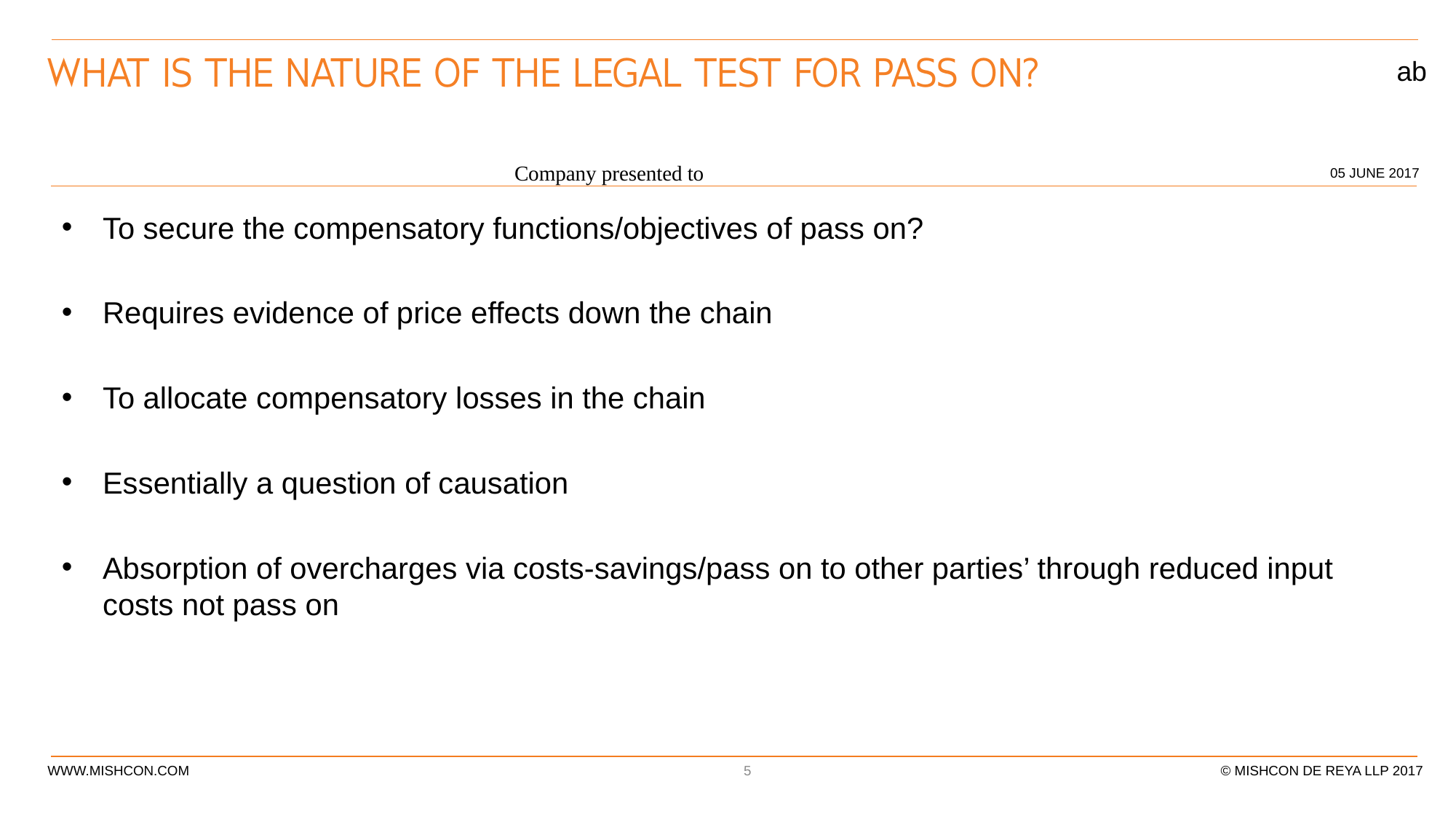

# WHAT IS THE NATURE OF THE LEGAL TEST FOR PASS ON?
05 June 2017
Company presented to
To secure the compensatory functions/objectives of pass on?

Requires evidence of price effects down the chain

To allocate compensatory losses in the chain

Essentially a question of causation

Absorption of overcharges via costs-savings/pass on to other parties’ through reduced input costs not pass on

5